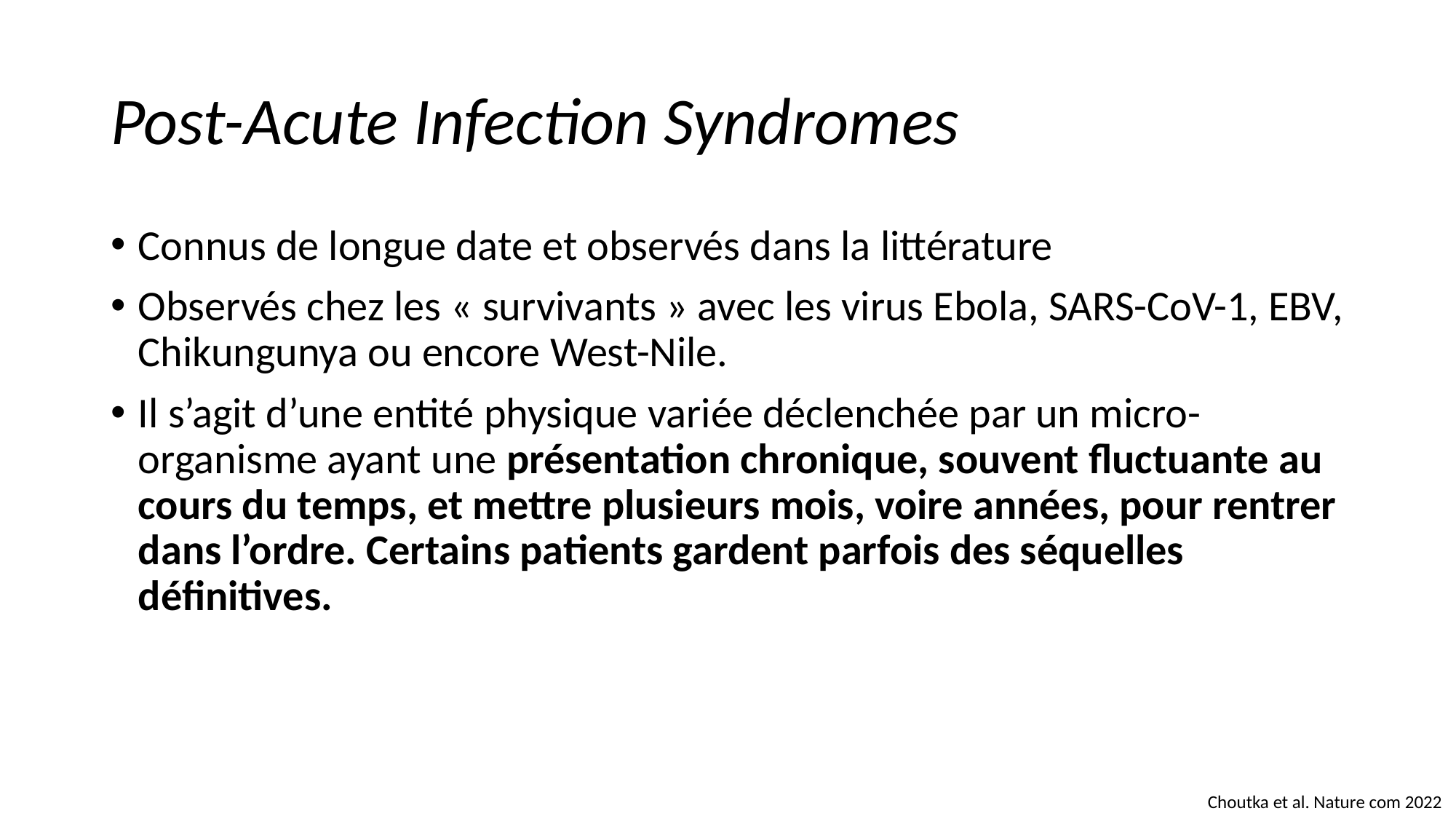

# Post-Acute Infection Syndromes
Connus de longue date et observés dans la littérature
Observés chez les « survivants » avec les virus Ebola, SARS-CoV-1, EBV, Chikungunya ou encore West-Nile.
Il s’agit d’une entité physique variée déclenchée par un micro-organisme ayant une présentation chronique, souvent fluctuante au cours du temps, et mettre plusieurs mois, voire années, pour rentrer dans l’ordre. Certains patients gardent parfois des séquelles définitives.
Choutka et al. Nature com 2022